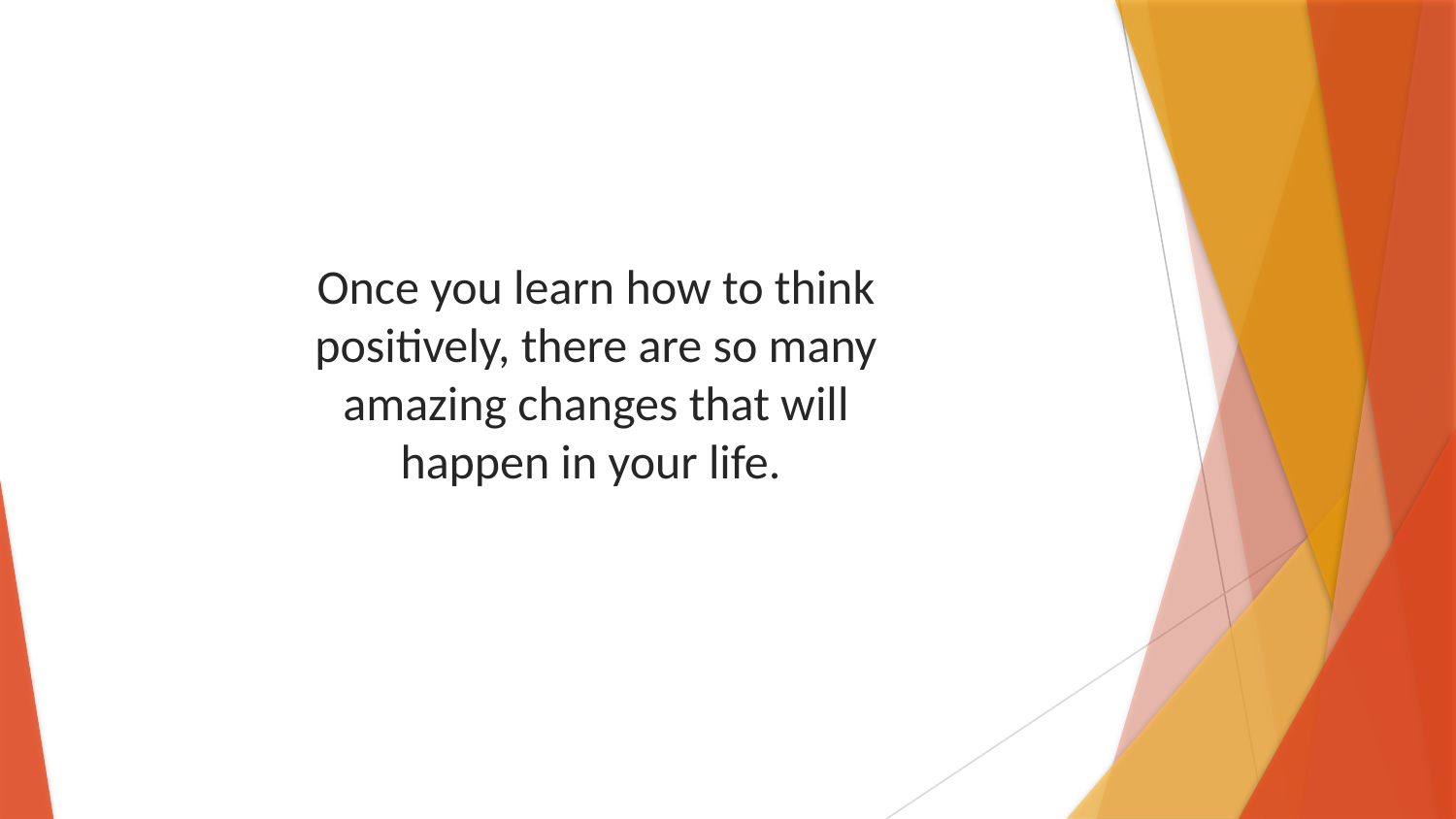

Once you learn how to think positively, there are so many amazing changes that will happen in your life.